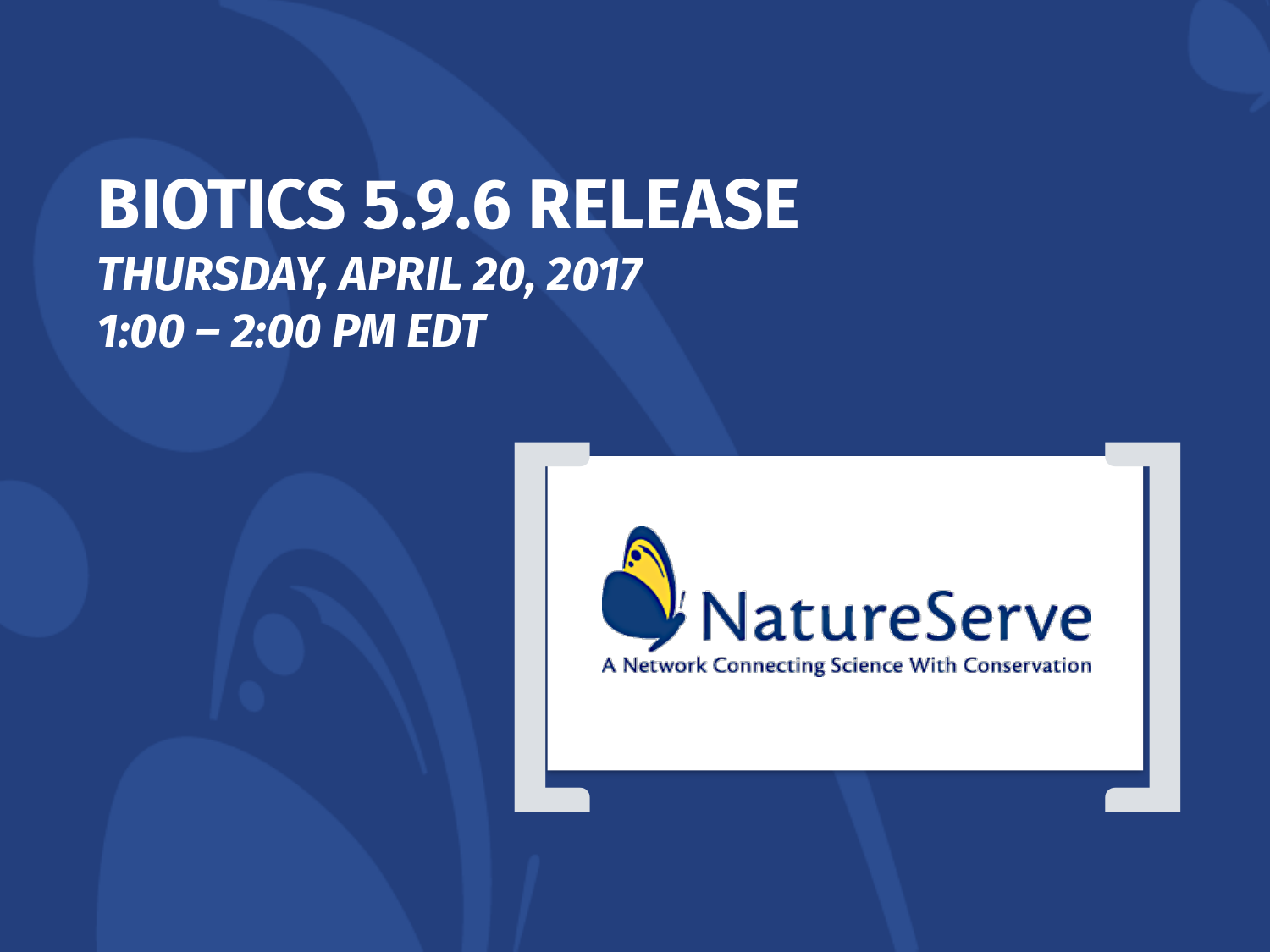

# Biotics 5.9.6 Release Thursday, april 20, 2017 1:00 – 2:00 PM EdT